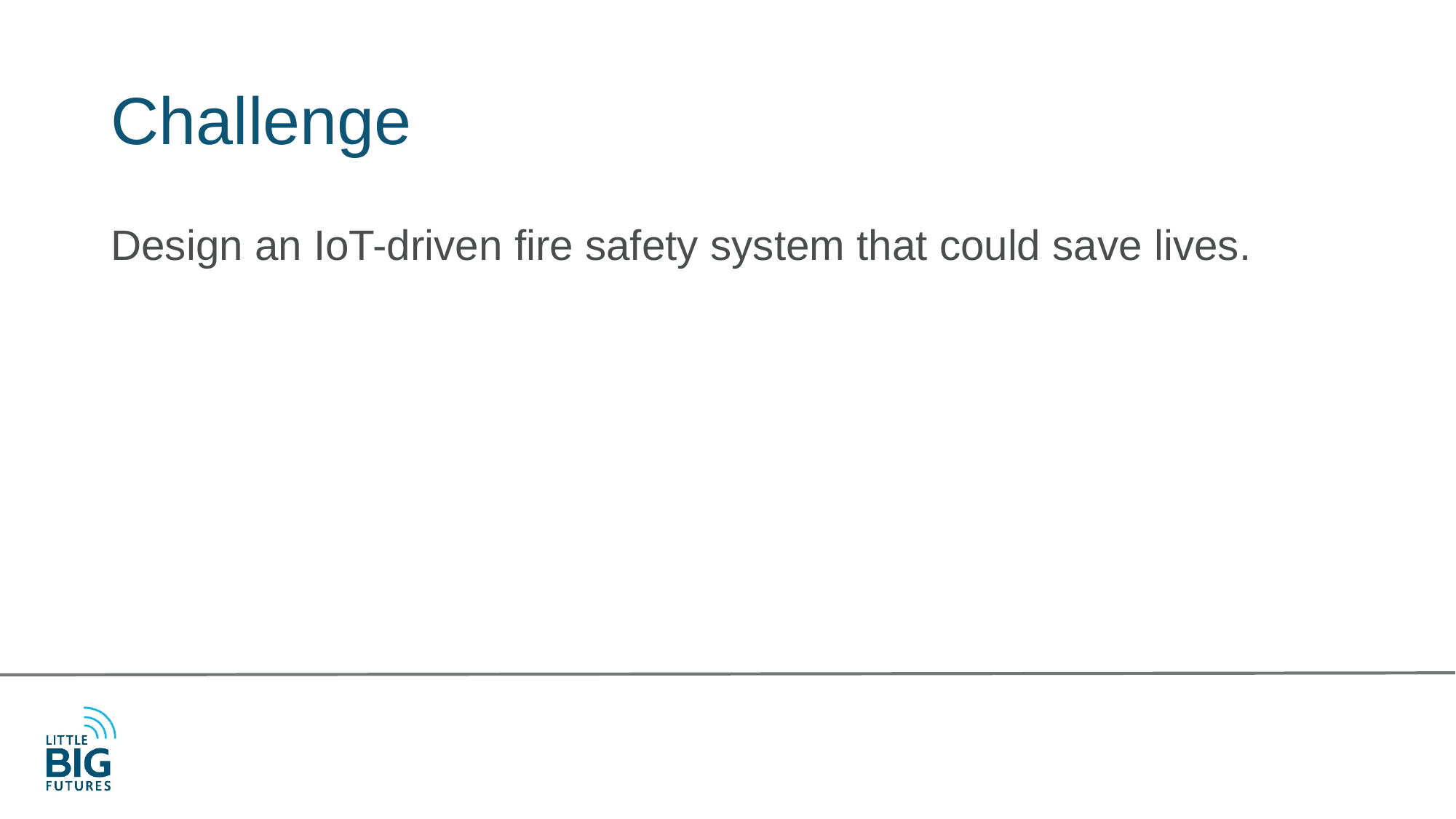

# Challenge
Design an IoT-driven fire safety system that could save lives.